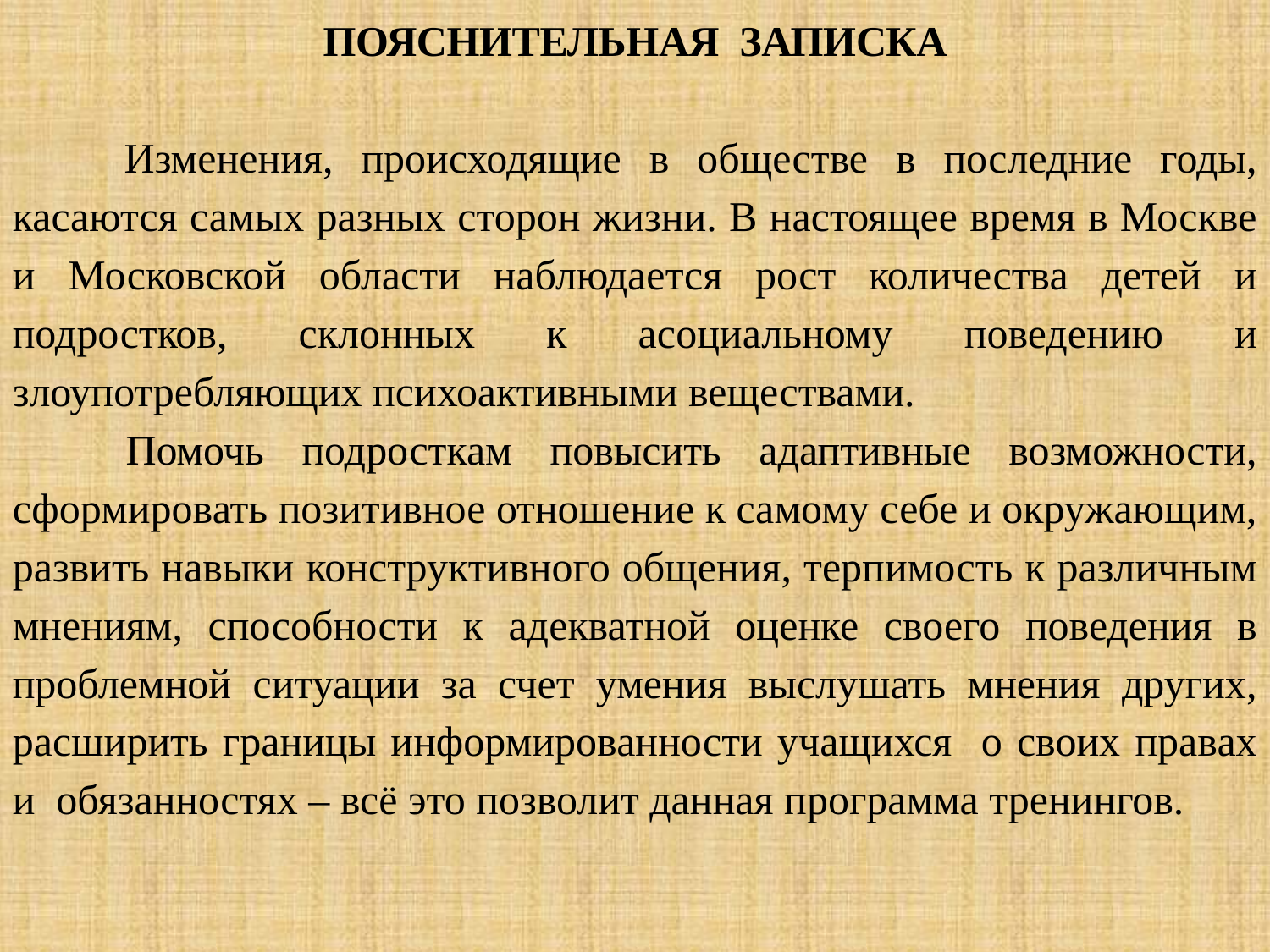

ПОЯСНИТЕЛЬНАЯ  ЗАПИСКА

    Изменения, происходящие в обществе в последние годы, касаются самых разных сторон жизни. В настоящее время в Москве и Московской области наблюдается рост количества детей и подростков, склонных к асоциальному поведению и злоупотребляющих психоактивными веществами.
   Помочь подросткам повысить адаптивные возможности, сформировать позитивное отношение к самому себе и окружающим, развить навыки конструктивного общения, терпимость к различным мнениям, способности к адекватной оценке своего поведения в проблемной ситуации за счет умения выслушать мнения других, расширить границы информированности учащихся  о своих правах и  обязанностях – всё это позволит данная программа тренингов.